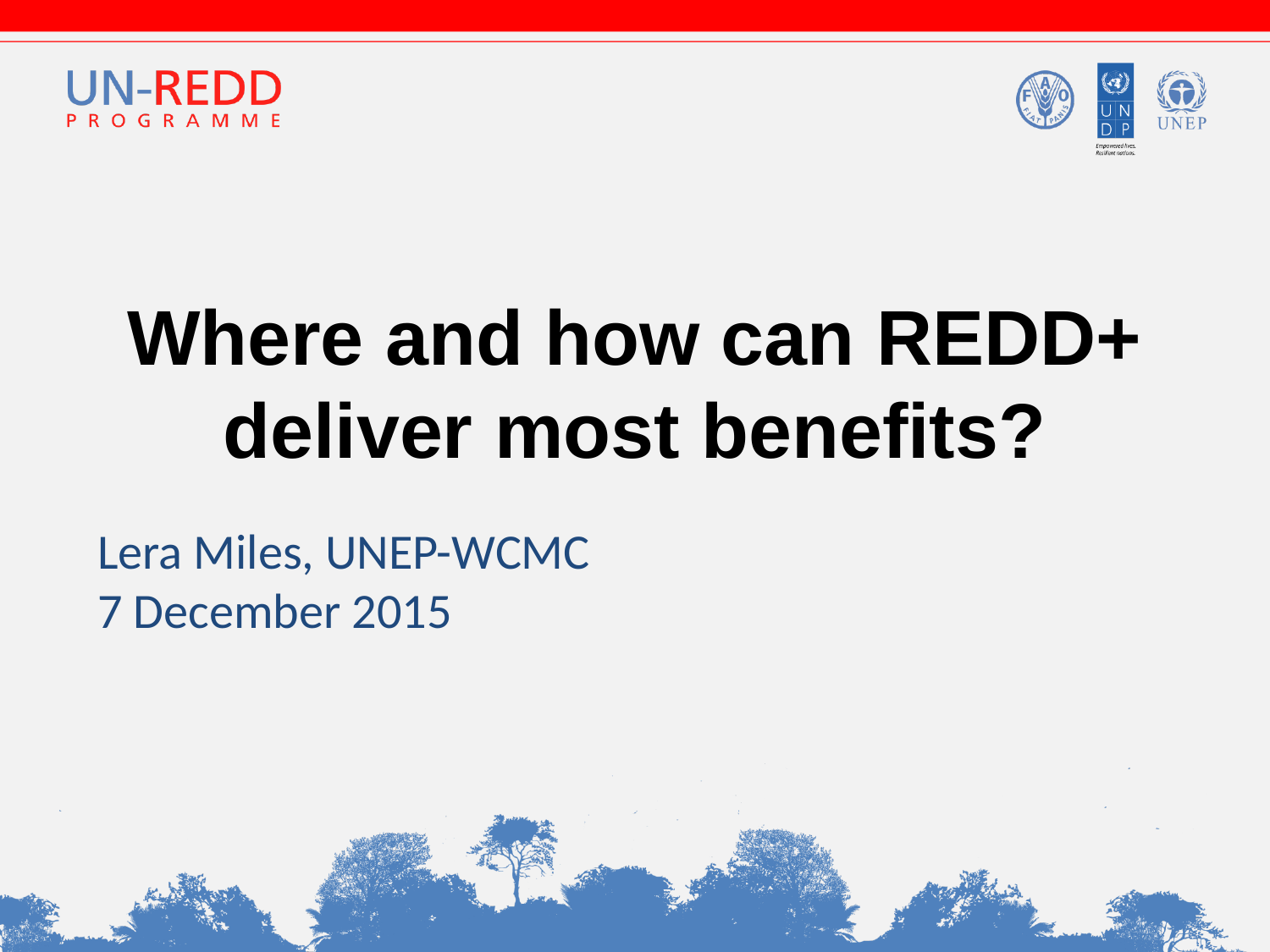

# Where and how can REDD+ deliver most benefits?
Lera Miles, UNEP-WCMC
7 December 2015